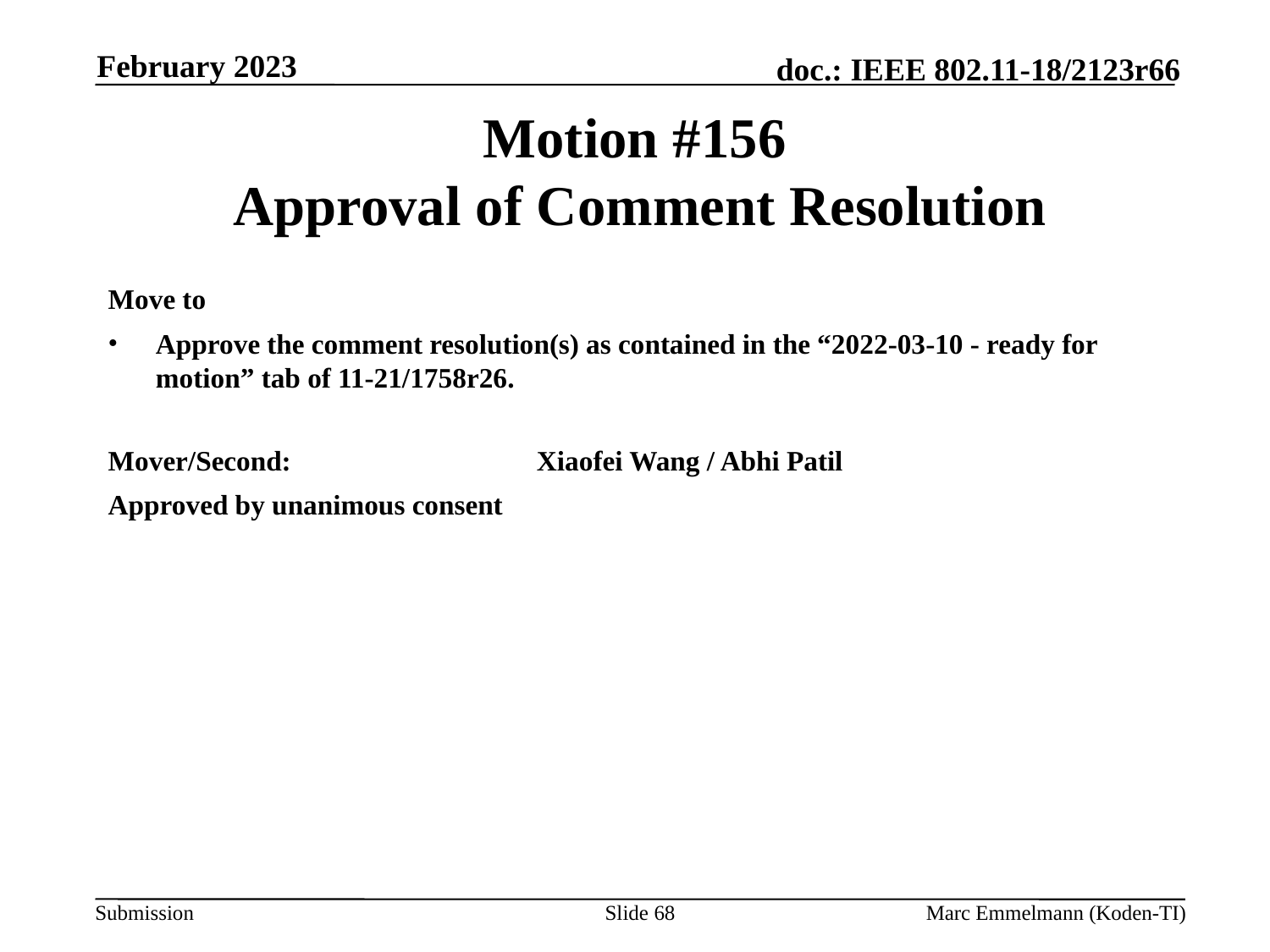

February 2023
# Motion #156 Approval of Comment Resolution
Move to
Approve the comment resolution(s) as contained in the “2022-03-10 - ready for motion” tab of 11-21/1758r26.

Mover/Second:		Xiaofei Wang / Abhi Patil
Approved by unanimous consent

Slide 68
Marc Emmelmann (Koden-TI)